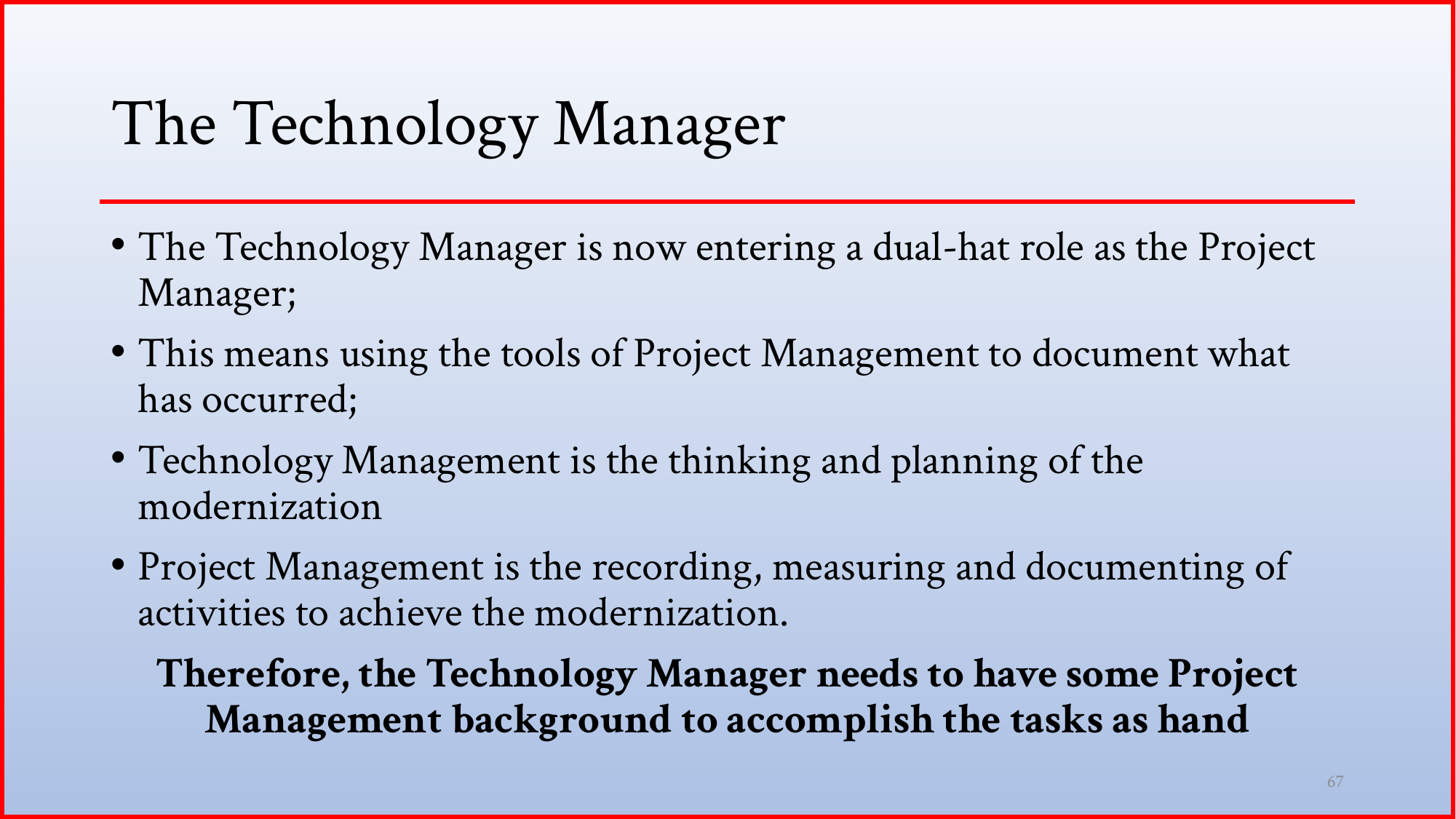

# The Technology Manager
The Technology Manager is now entering a dual-hat role as the Project Manager;
This means using the tools of Project Management to document what has occurred;
Technology Management is the thinking and planning of the modernization
Project Management is the recording, measuring and documenting of activities to achieve the modernization.
Therefore, the Technology Manager needs to have some Project Management background to accomplish the tasks as hand

67